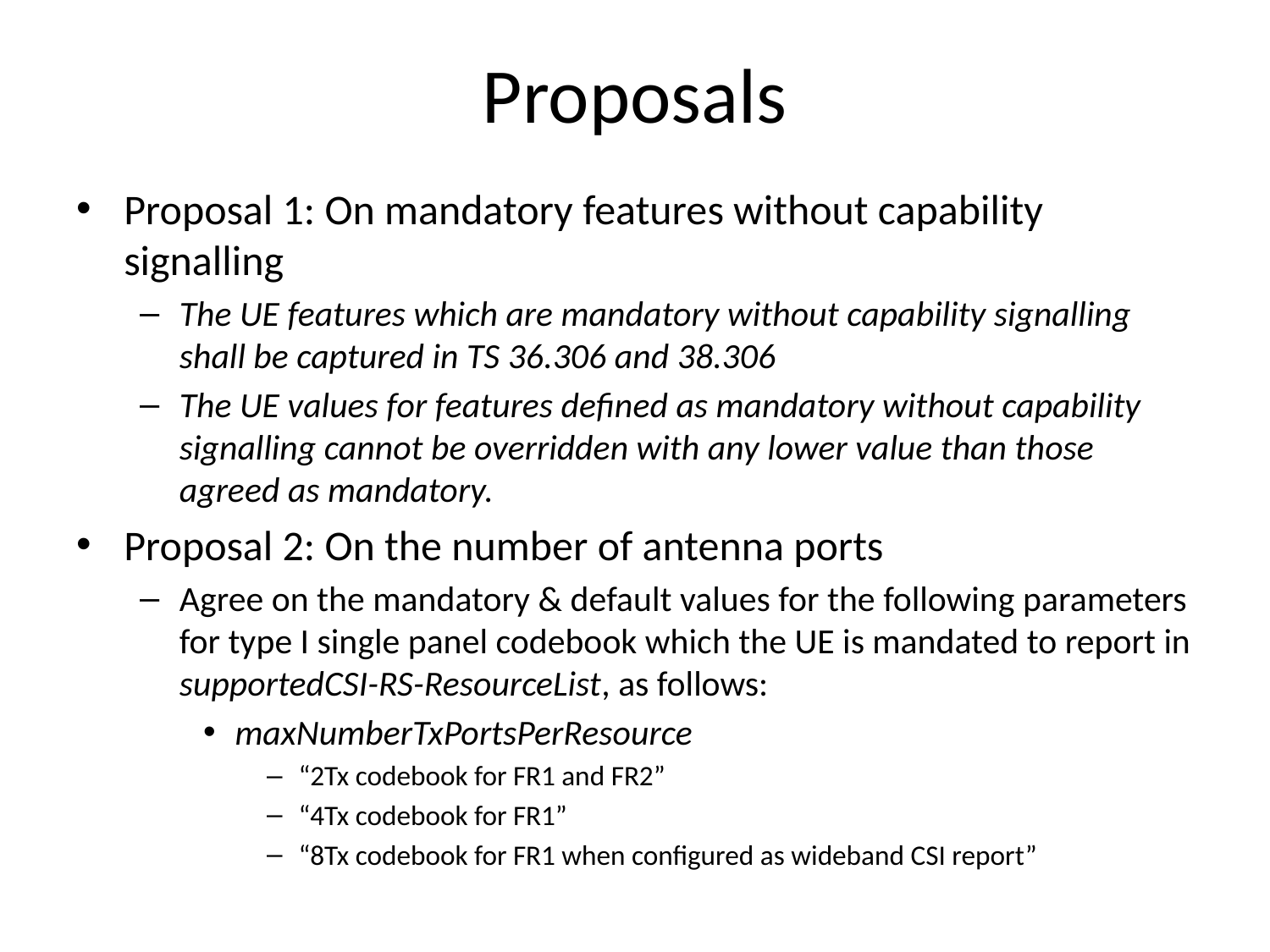

# Proposals
Proposal 1: On mandatory features without capability signalling
The UE features which are mandatory without capability signalling shall be captured in TS 36.306 and 38.306
The UE values for features defined as mandatory without capability signalling cannot be overridden with any lower value than those agreed as mandatory.
Proposal 2: On the number of antenna ports
Agree on the mandatory & default values for the following parameters for type I single panel codebook which the UE is mandated to report in supportedCSI-RS-ResourceList, as follows:
maxNumberTxPortsPerResource
“2Tx codebook for FR1 and FR2”
“4Tx codebook for FR1”
“8Tx codebook for FR1 when configured as wideband CSI report”